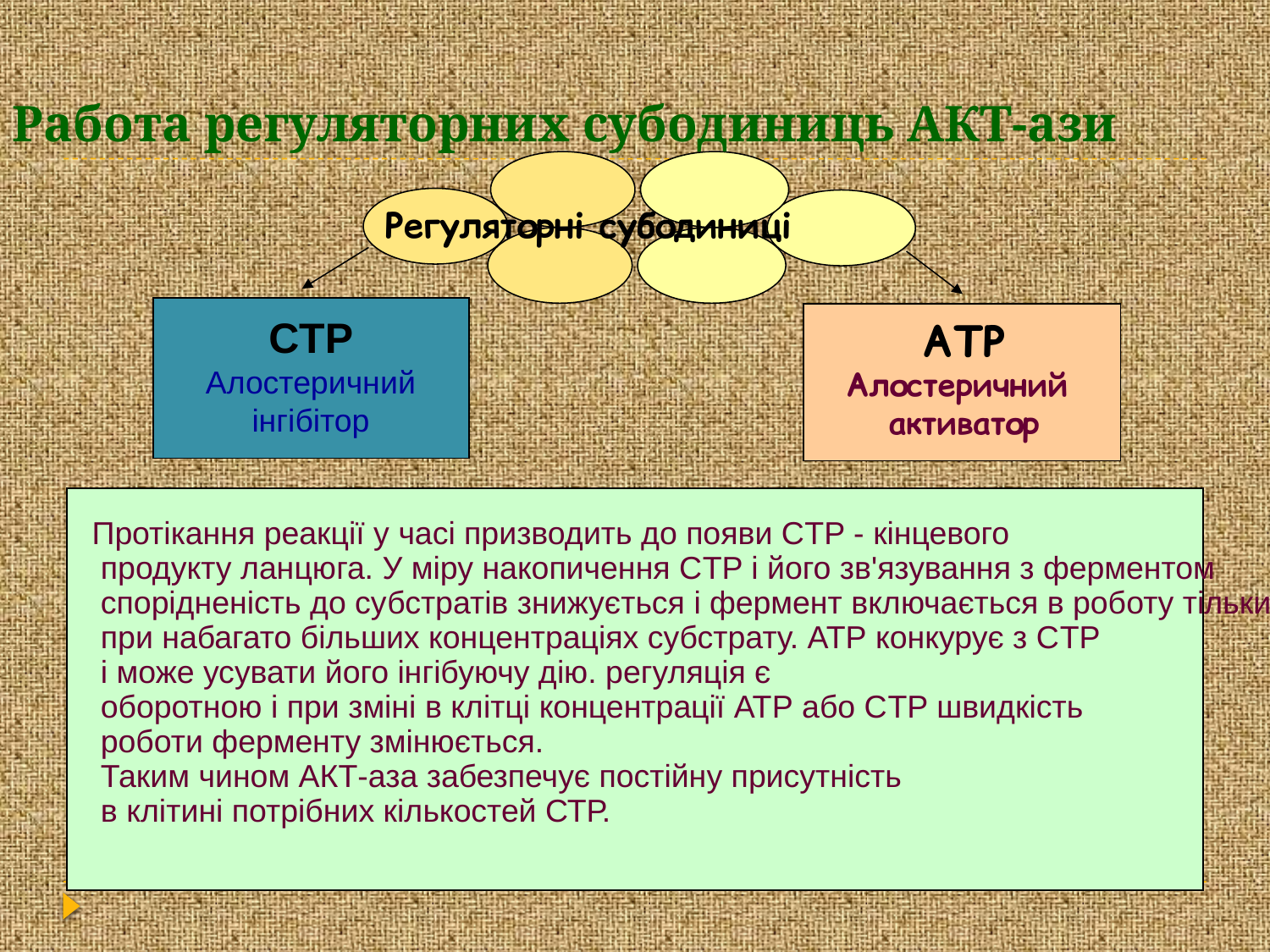

Работа регуляторних субодиниць АКТ-ази

Регуляторні субодиниці

СTP
Алостеричний
інгібітор
АТР
Алостеричний
активатор

Протікання реакції у часі призводить до появи СTP - кінцевого
 продукту ланцюга. У міру накопичення СTP і його зв'язування з ферментом
 спорідненість до субстратів знижується і фермент включається в роботу тільки
 при набагато більших концентраціях субстрату. АТР конкурує з СTP
 і може усувати його інгібуючу дію. регуляція є
 оборотною і при зміні в клітці концентрації АТР або СTP швидкість
 роботи ферменту змінюється.
 Таким чином АКТ-аза забезпечує постійну присутність
 в клітині потрібних кількостей СТР.